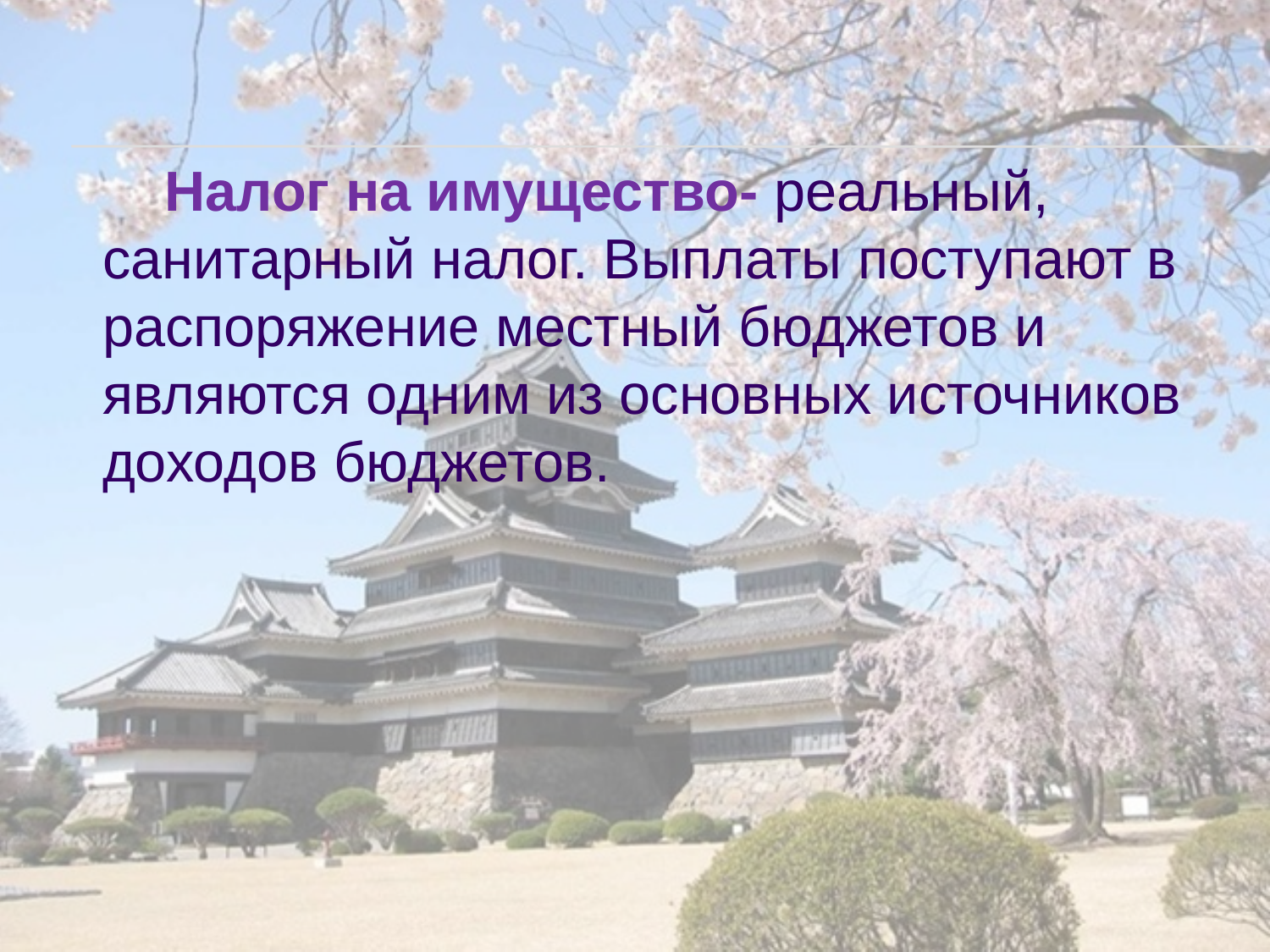

Налог на имущество- реальный, санитарный налог. Выплаты поступают в распоряжение местный бюджетов и являются одним из основных источников доходов бюджетов.